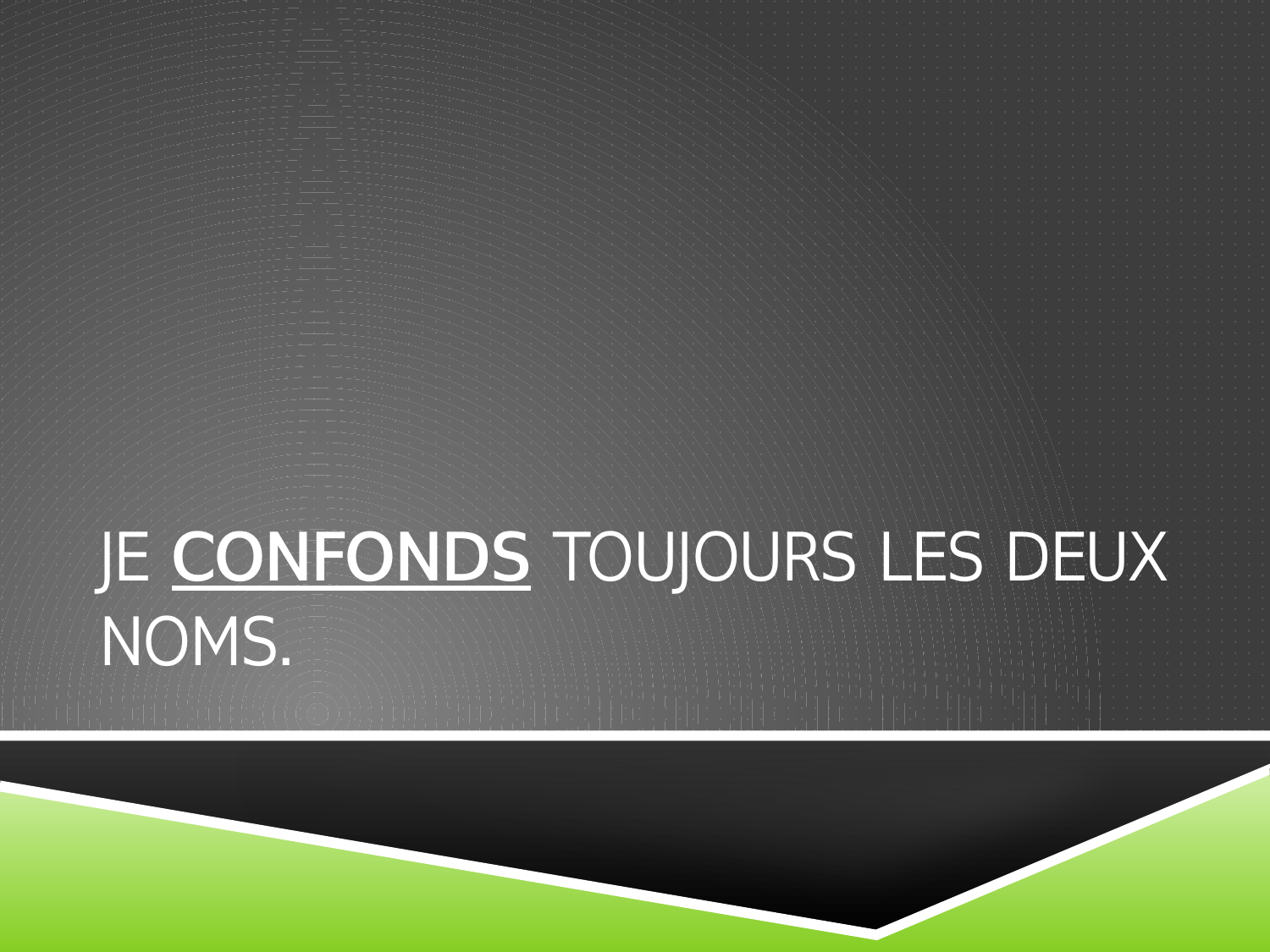

# Je confonds toujours les deux noms.